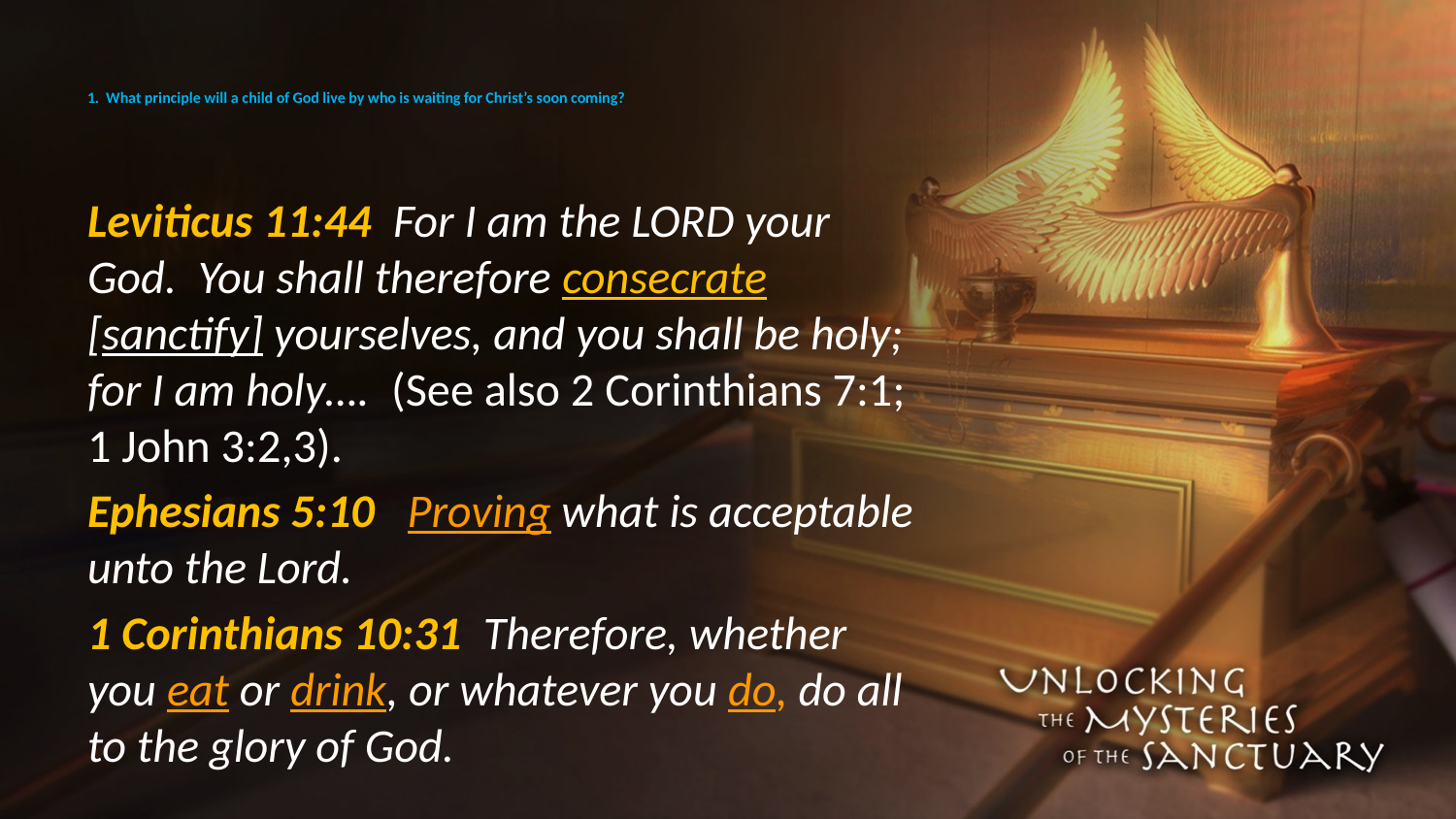

# 1.  What principle will a child of God live by who is waiting for Christ’s soon coming?
Leviticus 11:44  For I am the LORD your God.  You shall therefore consecrate [sanctify] yourselves, and you shall be holy; for I am holy….  (See also 2 Corinthians 7:1; 1 John 3:2,3).
Ephesians 5:10   Proving what is acceptable unto the Lord.
1 Corinthians 10:31  Therefore, whether you eat or drink, or whatever you do, do all to the glory of God.